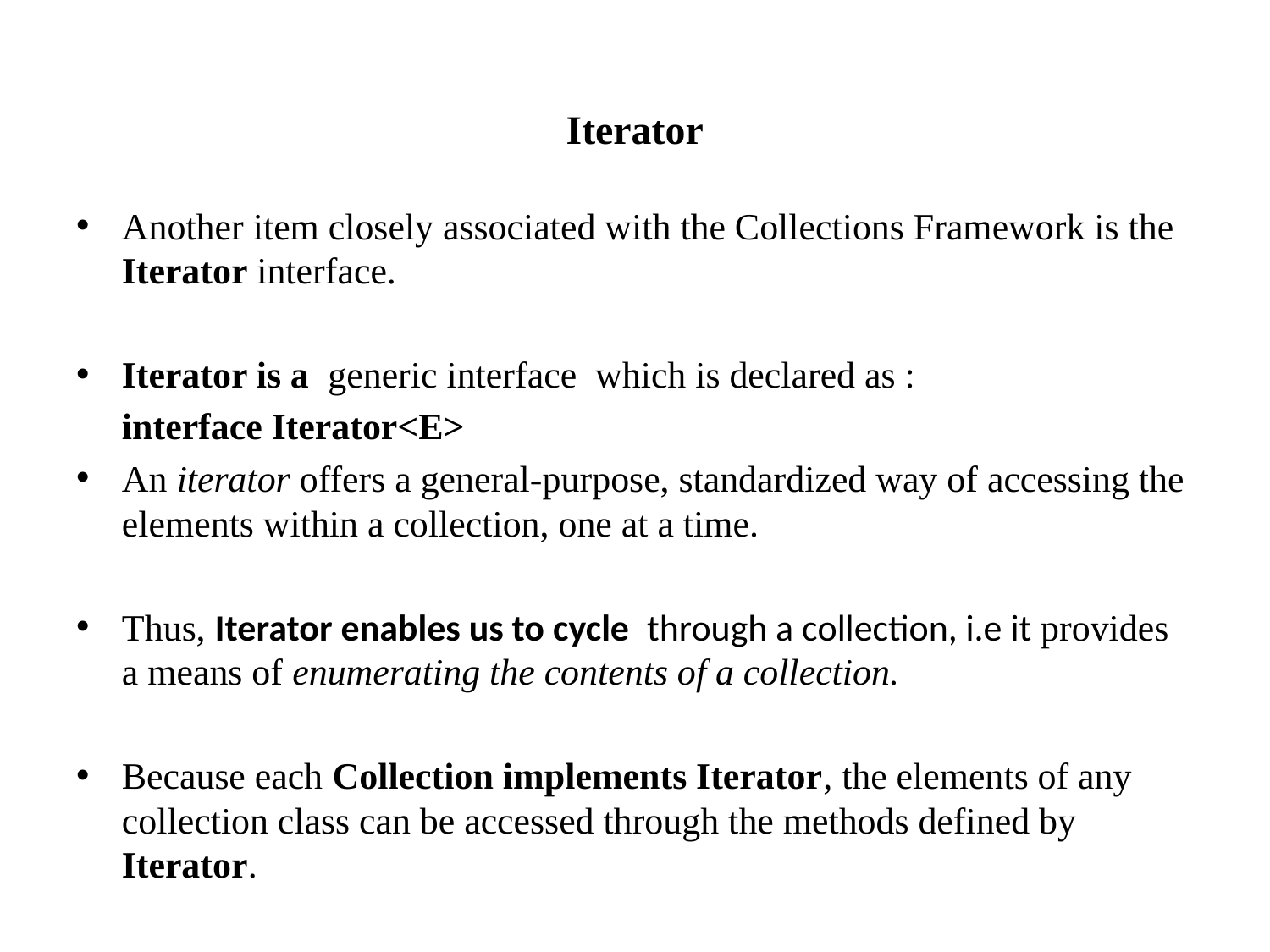

Iterator

Another item closely associated with the Collections Framework is the Iterator interface.

Iterator is a  generic interface  which is declared as :
			interface Iterator<E>
An iterator offers a general-purpose, standardized way of accessing the elements within a collection, one at a time.

Thus, Iterator enables us to cycle  through a collection, i.e it provides a means of enumerating the contents of a collection.

Because each Collection implements Iterator, the elements of any collection class can be accessed through the methods defined by Iterator.